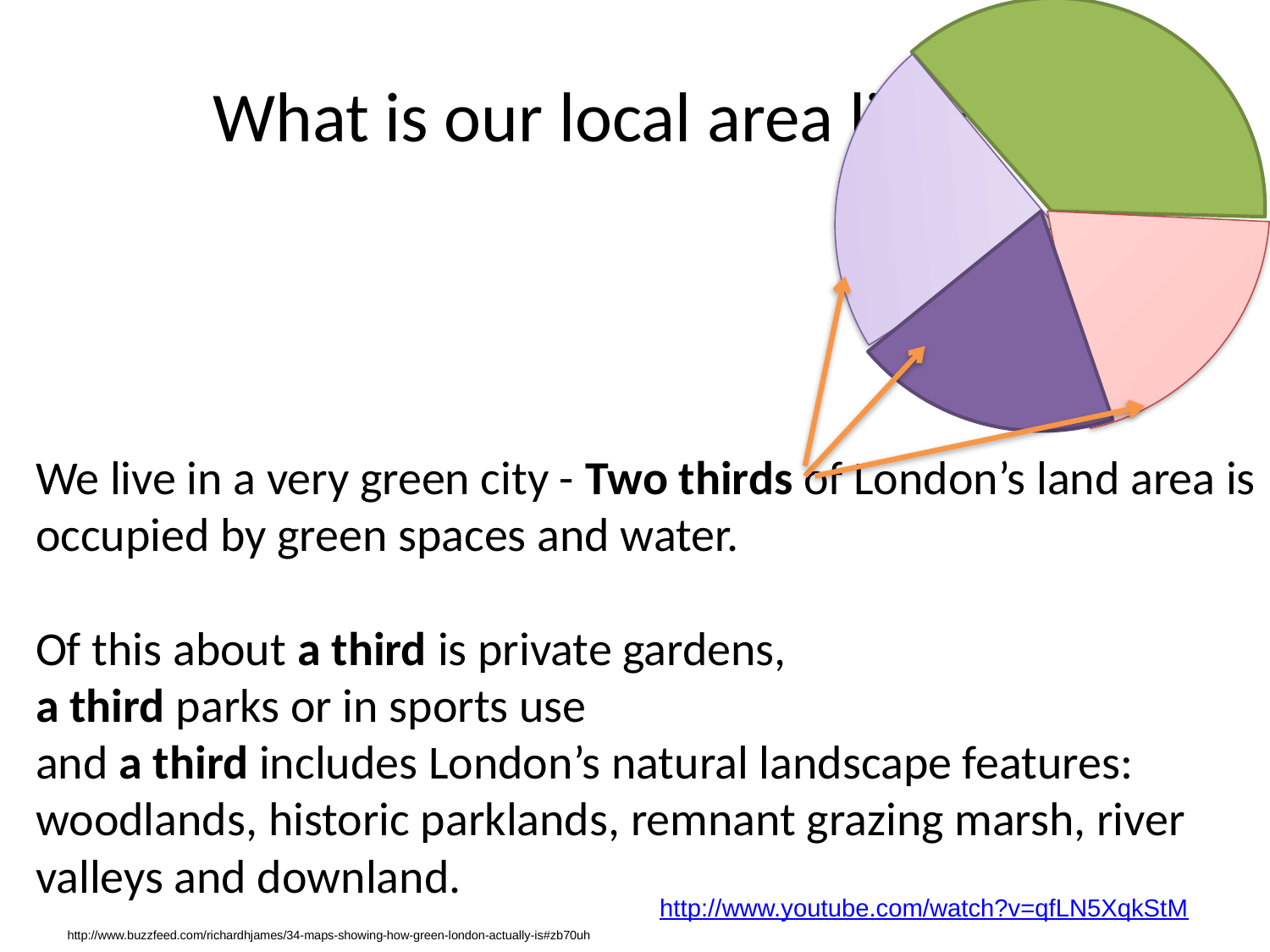

# What is our local area like?
We live in a very green city - Two thirds of London’s land area is occupied by green spaces and water.
Of this about a third is private gardens,
a third parks or in sports use
and a third includes London’s natural landscape features:
woodlands, historic parklands, remnant grazing marsh, river valleys and downland.

http://www.youtube.com/watch?v=qfLN5XqkStM
http://www.buzzfeed.com/richardhjames/34-maps-showing-how-green-london-actually-is#zb70uh